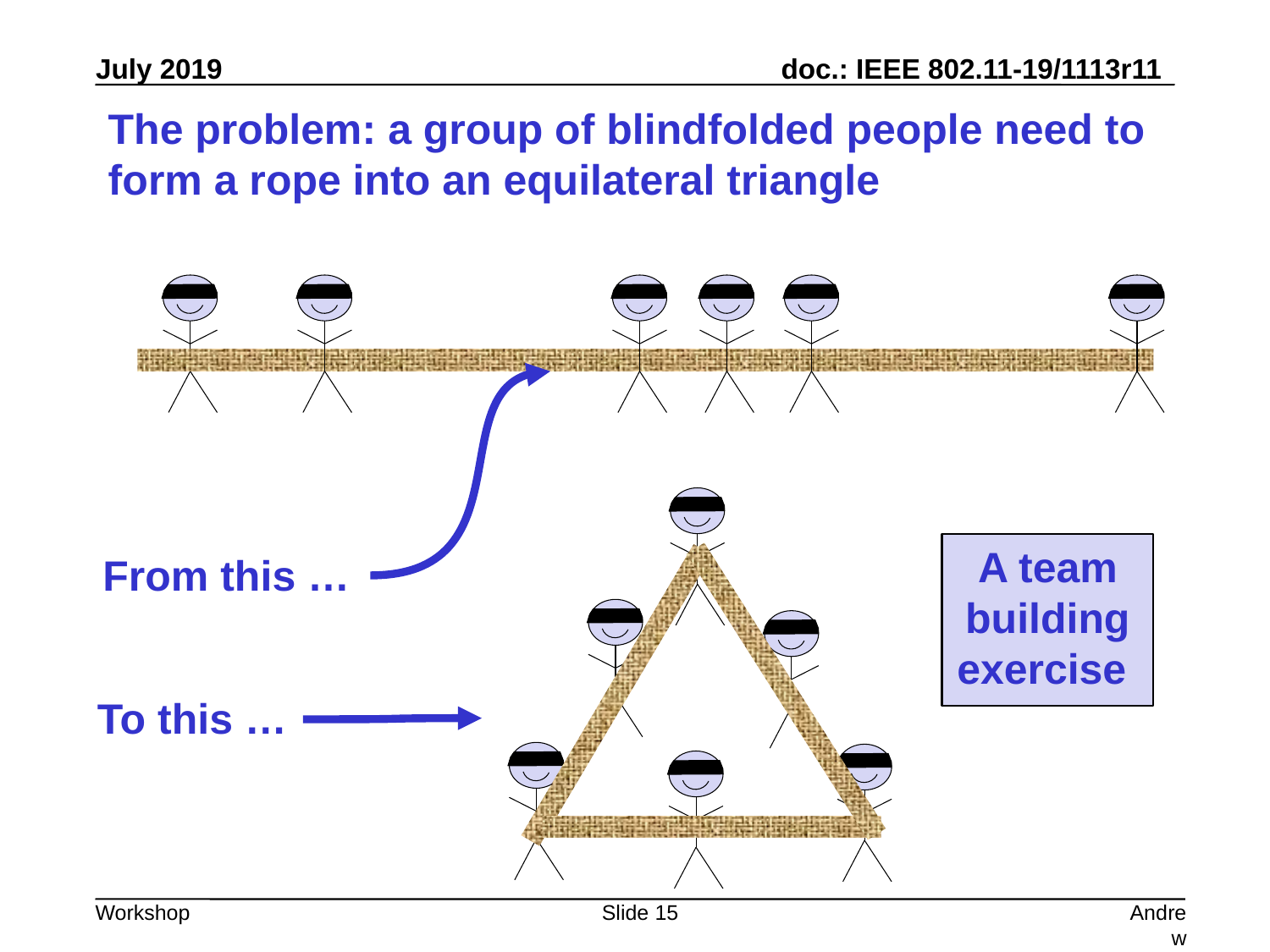

# The problem: a group of blindfolded people need to form a rope into an equilateral triangle

A team building exercise
From this …

To this …

Slide 15
Andrew Myles, Cisco